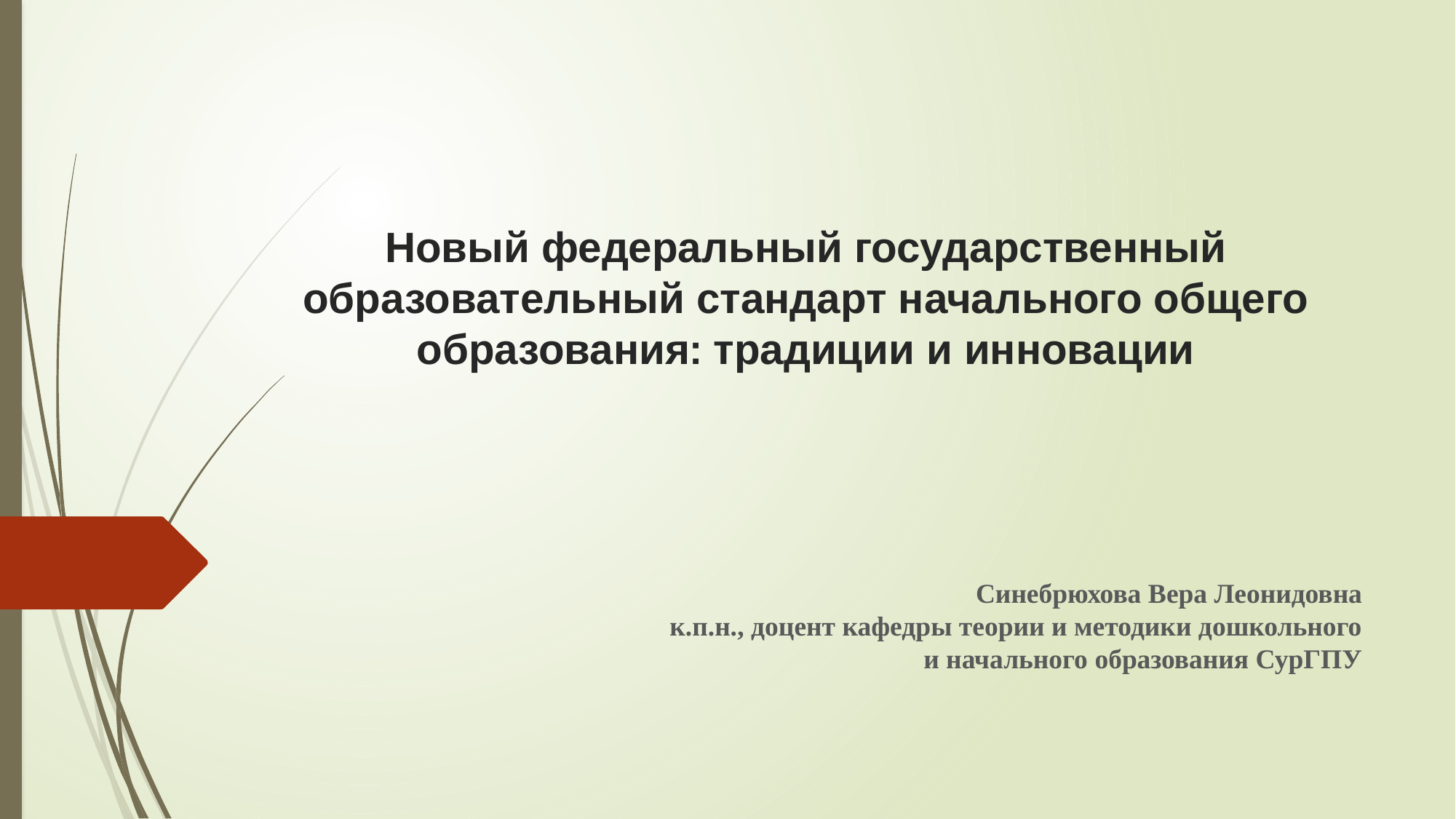

# Новый федеральный государственный образовательный стандарт начального общего образования: традиции и инновации
Синебрюхова Вера Леонидовна
к.п.н., доцент кафедры теории и методики дошкольного
и начального образования СурГПУ